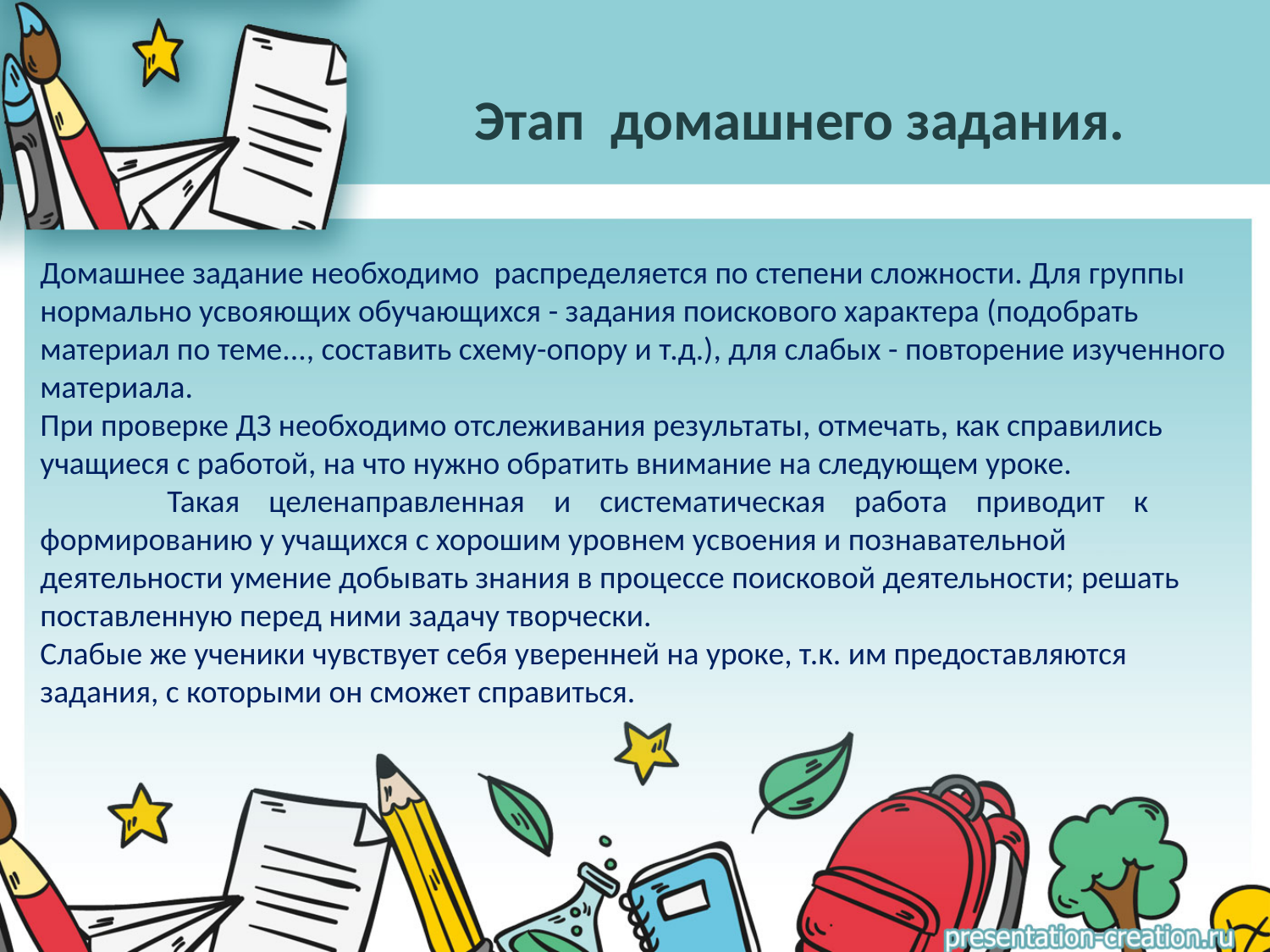

# Этап  домашнего задания.
Домашнее задание необходимо  распределяется по степени сложности. Для группы  нормально усвояющих обучающихся - задания поискового характера (подобрать материал по теме..., составить схему-опору и т.д.), для слабых - повторение изученного материала.
При проверке ДЗ необходимо отслеживания результаты, отмечать, как справились учащиеся с работой, на что нужно обратить внимание на следующем уроке.
	Такая    целенаправленная    и    систематическая    работа    приводит    к формированию у учащихся с хорошим уровнем усвоения и познавательной деятельности умение добывать знания в процессе поисковой деятельности; решать поставленную перед ними задачу творчески.
Слабые же ученики чувствует себя уверенней на уроке, т.к. им предоставляются задания, с которыми он сможет справиться.